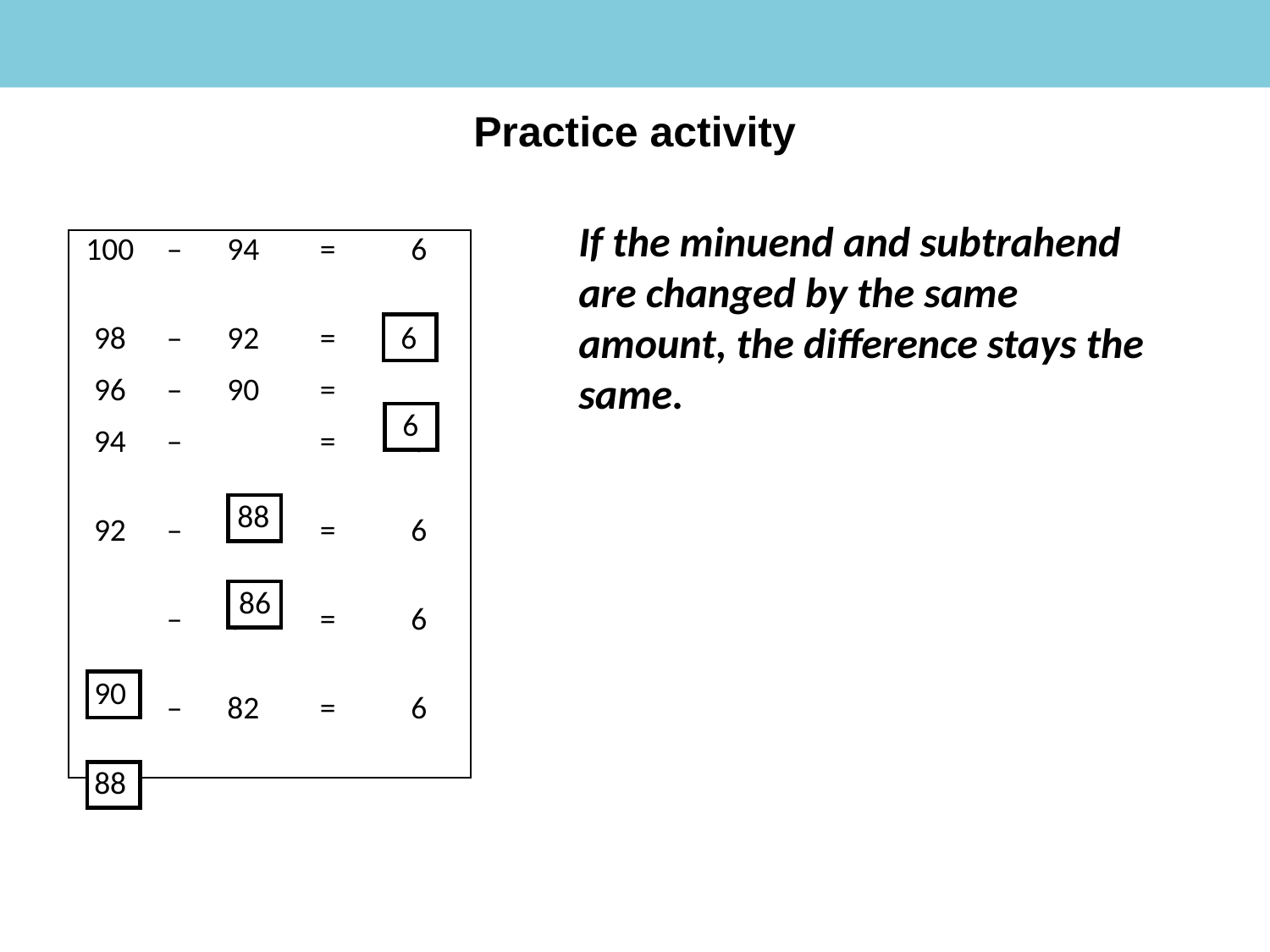

Practice activity
If the minuend and subtrahend are changed by the same amount, the difference stays the same.
| 100 | – | 94 | = | 6 |
| --- | --- | --- | --- | --- |
| 98 | – | 92 | = |  |
| 96 | – | 90 | = |  |
| 94 | – |  | = | 6 |
| 92 | – |  | = | 6 |
|  | – | 84 | = | 6 |
|  | – | 82 | = | 6 |
6

6

88

86

90

88